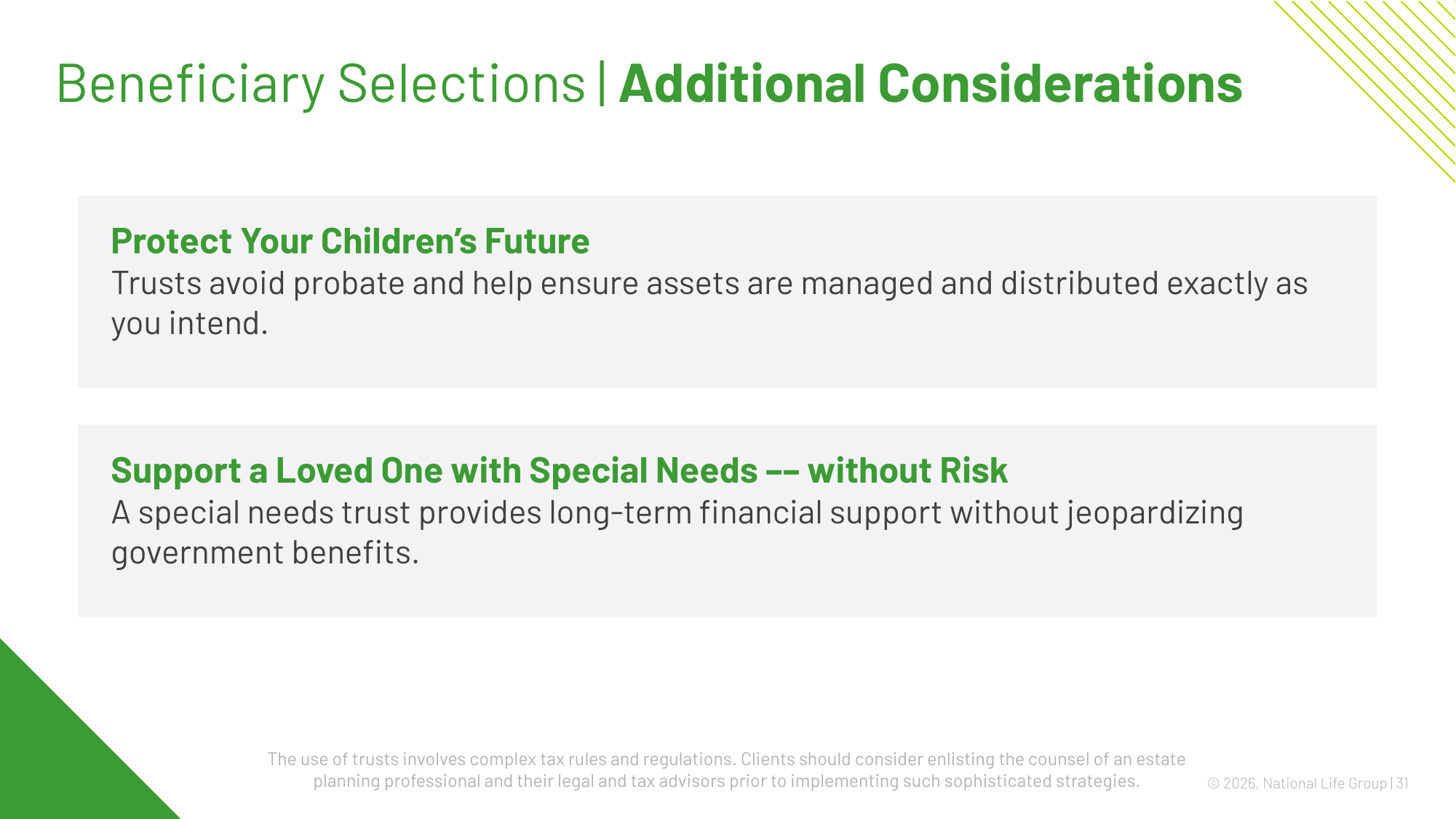

# Beneficiary Selections | Additional Considerations
Protect Your Children’s Future
Trusts avoid probate and help ensure assets are managed and distributed exactly as you intend.
Support a Loved One with Special Needs –– without Risk
A special needs trust provides long‑term financial support without jeopardizing government benefits.
The use of trusts involves complex tax rules and regulations. Clients should consider enlisting the counsel of an estate planning professional and their legal and tax advisors prior to implementing such sophisticated strategies.
© 2026, National Life Group | 31